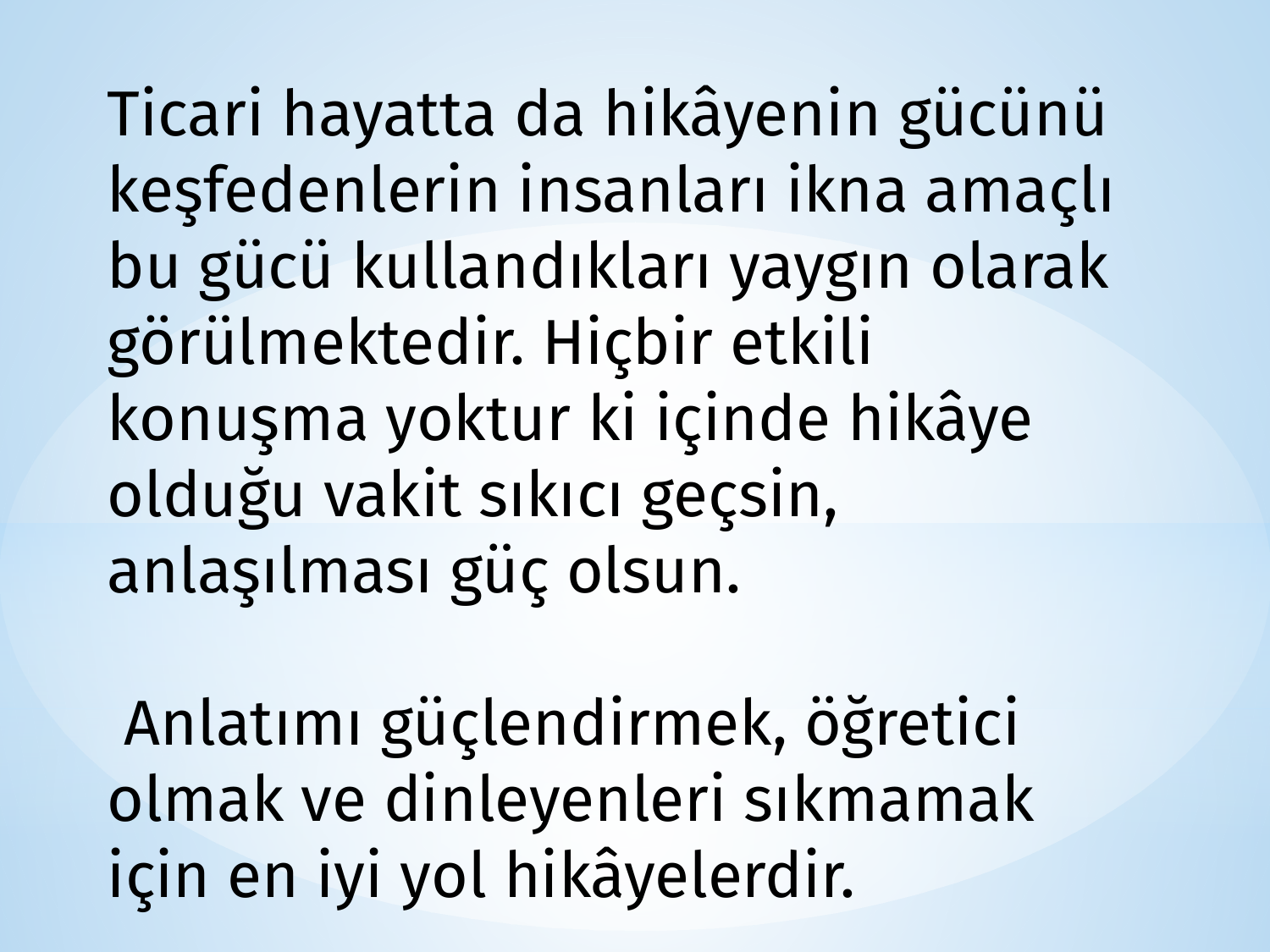

Ticari hayatta da hikâyenin gücünü keşfedenlerin insanları ikna amaçlı bu gücü kullandıkları yaygın olarak görülmektedir. Hiçbir etkili konuşma yoktur ki içinde hikâye olduğu vakit sıkıcı geçsin, anlaşılması güç olsun.

 Anlatımı güçlendirmek, öğretici olmak ve dinleyenleri sıkmamak için en iyi yol hikâyelerdir.